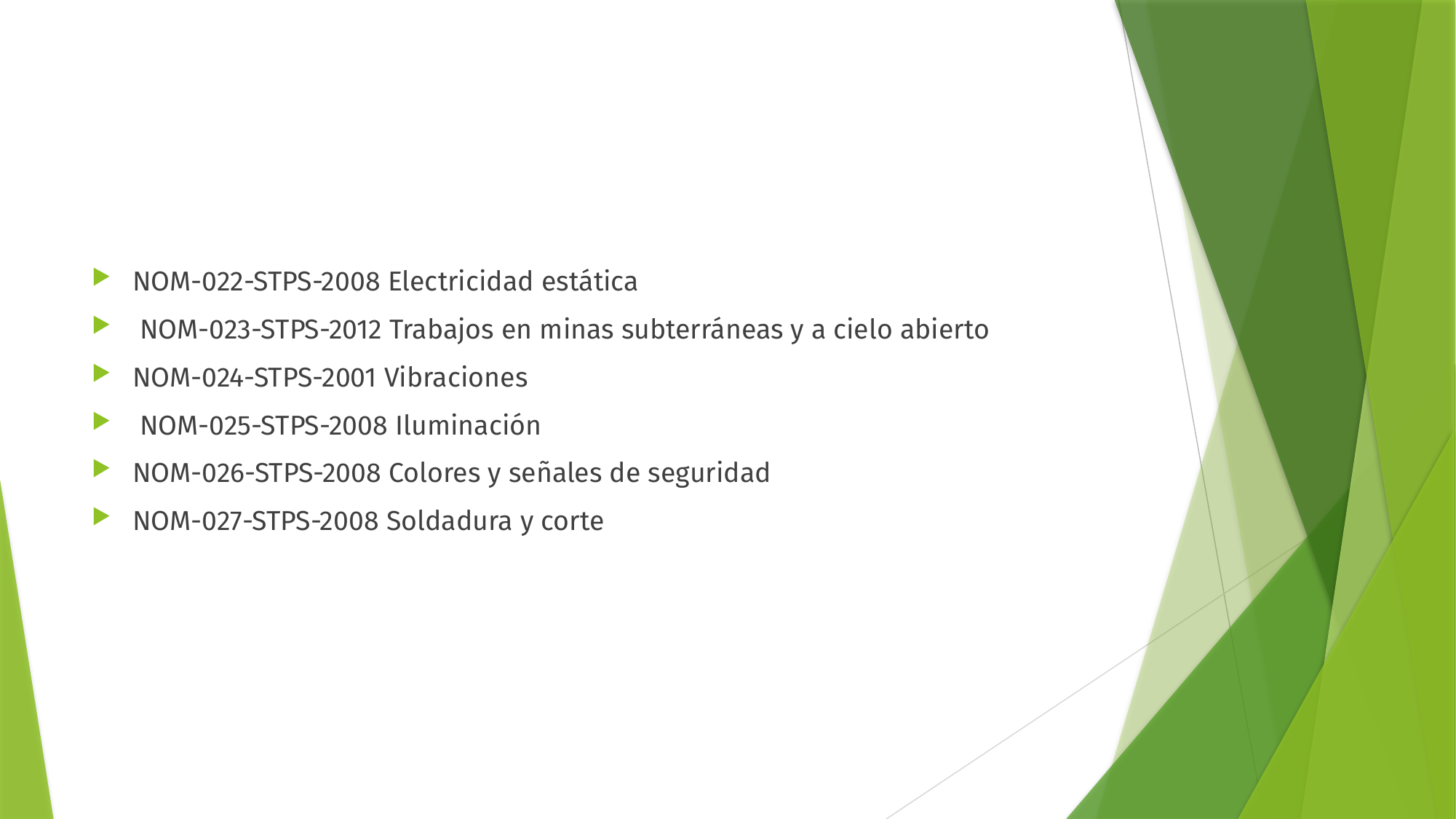

#
NOM-022-STPS-2008 Electricidad estática
 NOM-023-STPS-2012 Trabajos en minas subterráneas y a cielo abierto
NOM-024-STPS-2001 Vibraciones
 NOM-025-STPS-2008 Iluminación
NOM-026-STPS-2008 Colores y señales de seguridad
NOM-027-STPS-2008 Soldadura y corte